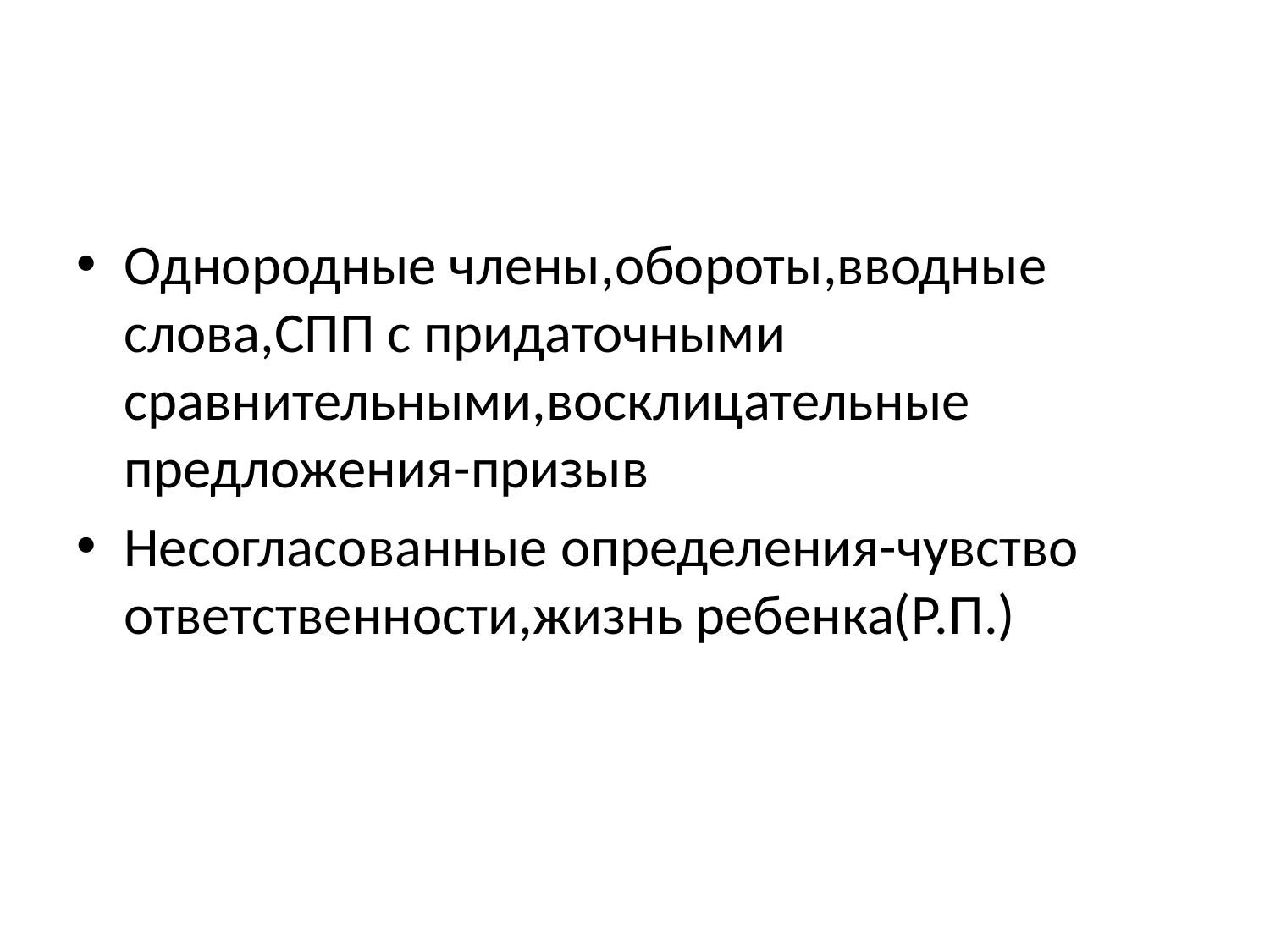

#
Однородные члены,обороты,вводные слова,СПП с придаточными сравнительными,восклицательные предложения-призыв
Несогласованные определения-чувство ответственности,жизнь ребенка(Р.П.)